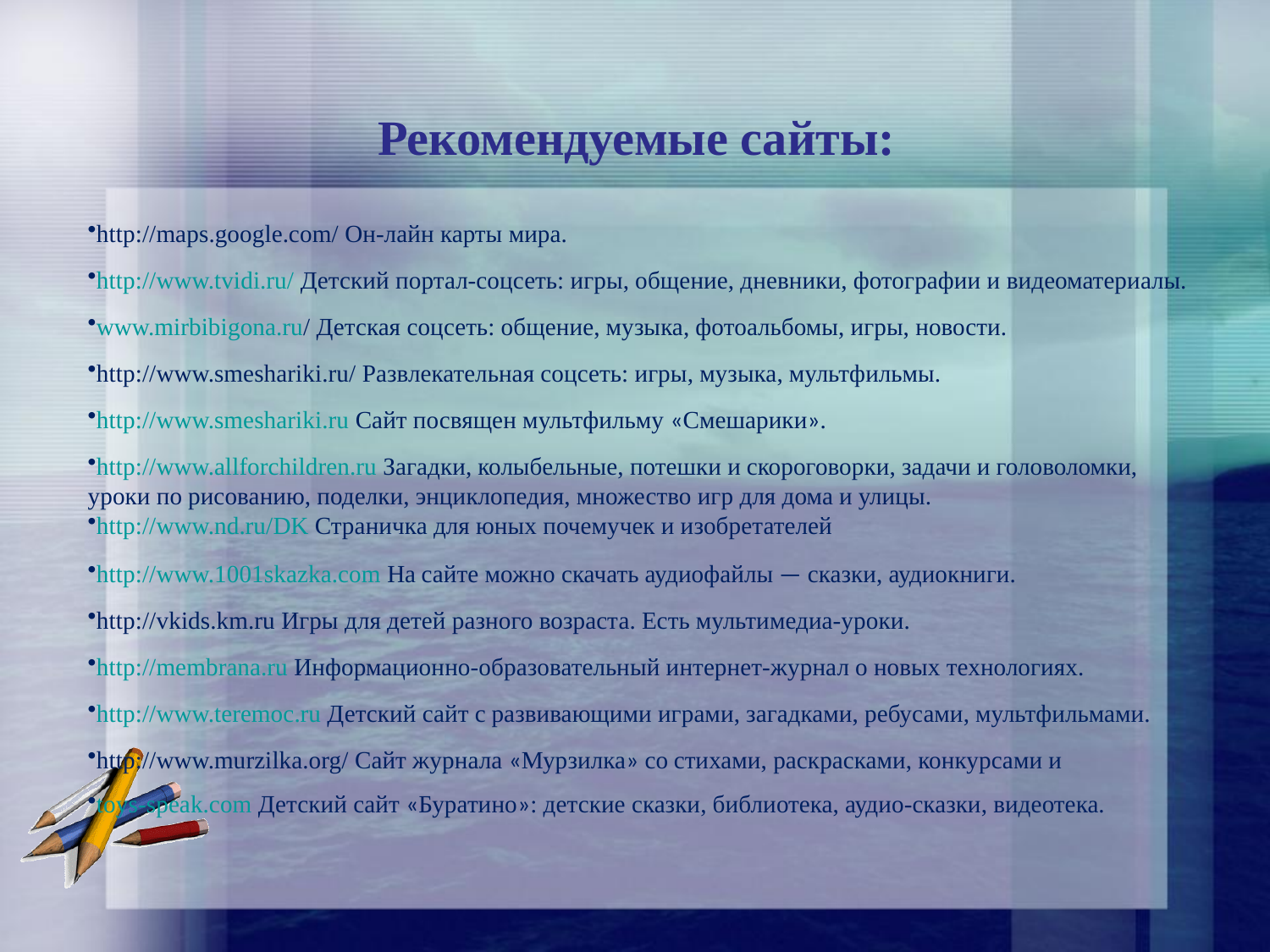

Рекомендуемые сайты:
http://maps.google.com/ Он-лайн карты мира.

http://www.tvidi.ru/ Детский портал-соцсеть: игры, общение, дневники, фотографии и видеоматериалы.

www.mirbibigona.ru/ Детская соцсеть: общение, музыка, фотоальбомы, игры, новости.

http://www.smeshariki.ru/ Развлекательная соцсеть: игры, музыка, мультфильмы.

http://www.smeshariki.ru Сайт посвящен мультфильму «Смешарики».

http://www.allforchildren.ru Загадки, колыбельные, потешки и скороговорки, задачи и головоломки,
уроки по рисованию, поделки, энциклопедия, множество игр для дома и улицы.
http://www.nd.ru/DK Страничка для юных почемучек и изобретателей

http://www.1001skazka.com На сайте можно скачать аудиофайлы — сказки, аудиокниги.

http://vkids.km.ru Игры для детей разного возраста. Есть мультимедиа-уроки.

http://membrana.ru Информационно-образовательный интернет-журнал о новых технологиях.

http://www.teremoc.ru Детский сайт с развивающими играми, загадками, ребусами, мультфильмами.

http://www.murzilka.org/ Сайт журнала «Мурзилка» со стихами, раскрасками, конкурсами и

toys-speak.com Детский сайт «Буратино»: детские сказки, библиотека, аудио-сказки, видеотека.